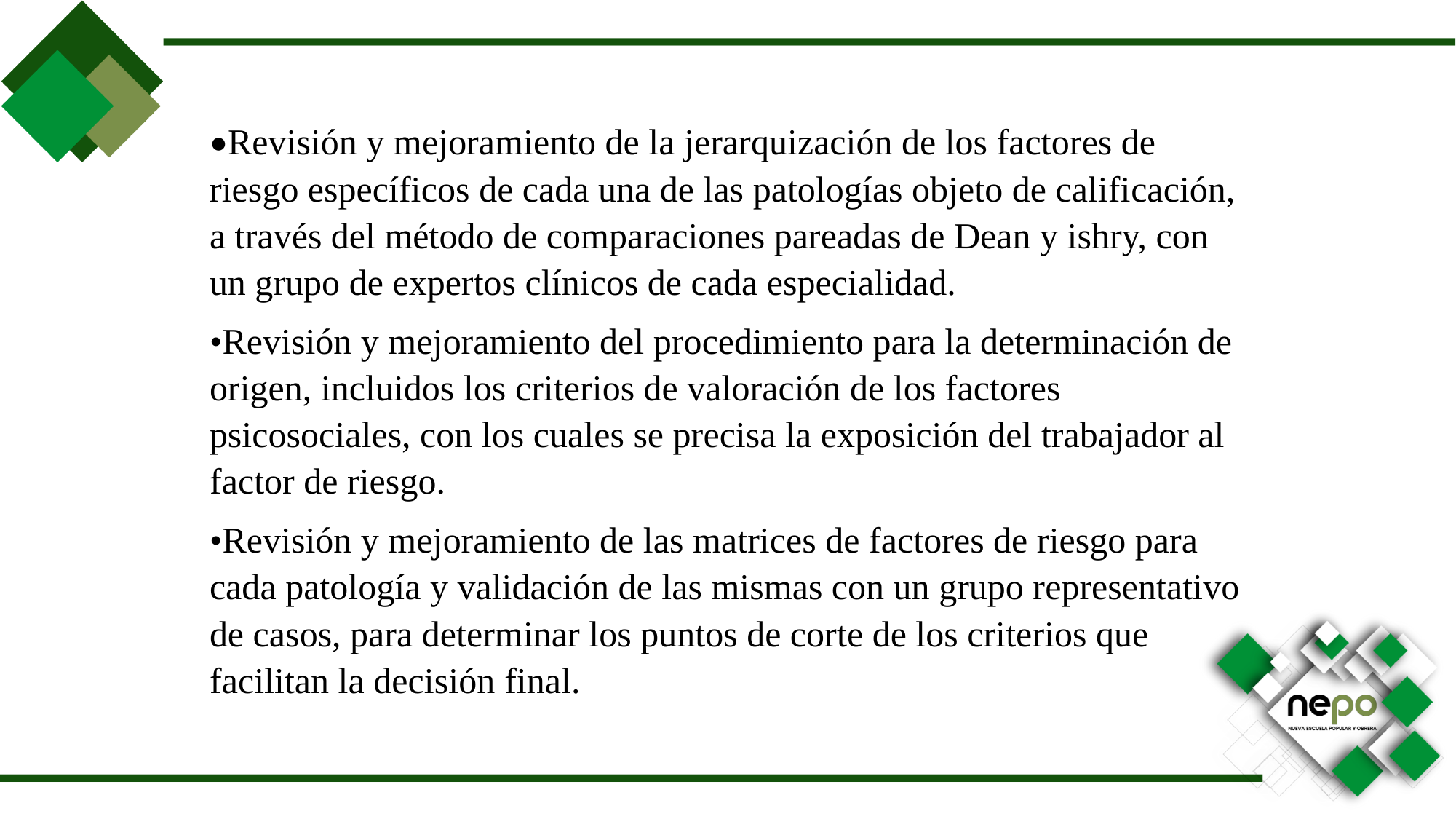

•Revisión y mejoramiento de la jerarquización de los factores de riesgo específi­cos de cada una de las patologías objeto de califi­cación, a través del método de comparaciones pareadas de Dean y ishry, con un grupo de expertos clínicos de cada especialidad.
•Revisión y mejoramiento del procedimiento para la determinación de origen, incluidos los criterios de valoración de los factores psicosociales, con los cuales se precisa la exposición del trabajador al factor de riesgo.
•Revisión y mejoramiento de las matrices de factores de riesgo para cada patología y validación de las mismas con un grupo representativo de casos, para determinar los puntos de corte de los criterios que facilitan la decisión ­final.